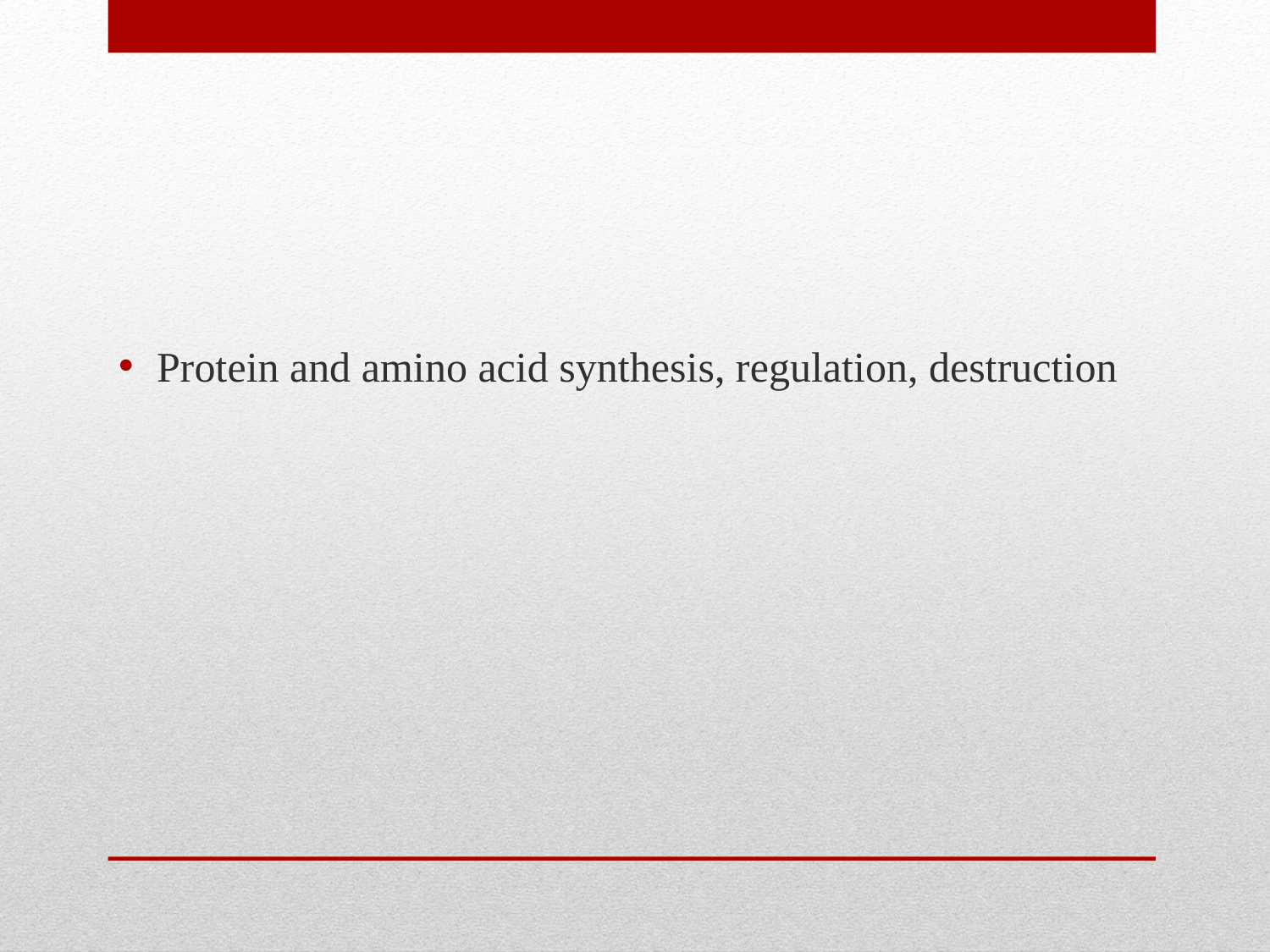

Protein and amino acid synthesis, regulation, destruction
#